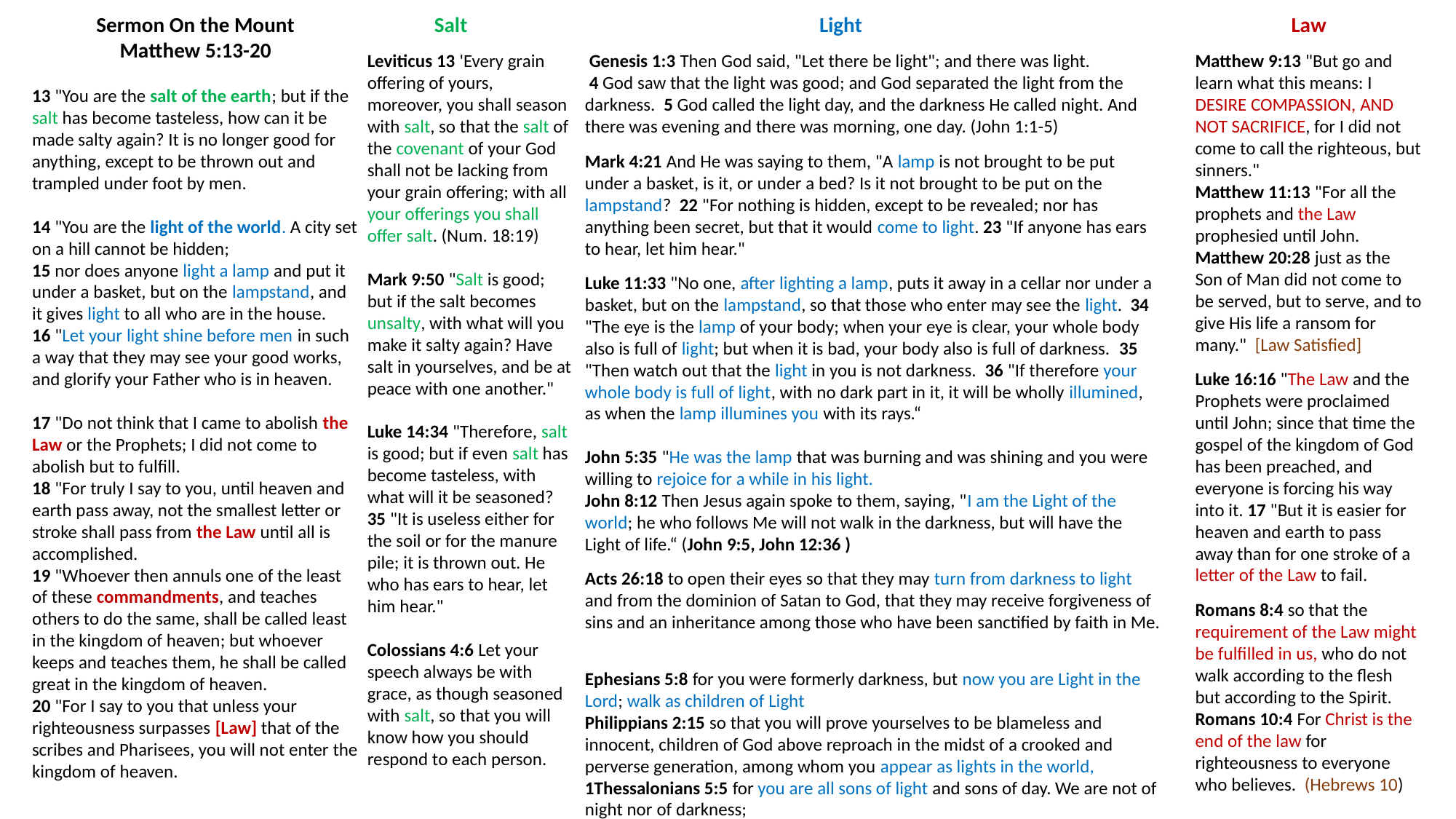

Sermon On the Mount
Matthew 5:13-20

13 "You are the salt of the earth; but if the salt has become tasteless, how can it be made salty again? It is no longer good for anything, except to be thrown out and trampled under foot by men.

14 "You are the light of the world. A city set on a hill cannot be hidden;
15 nor does anyone light a lamp and put it under a basket, but on the lampstand, and it gives light to all who are in the house.
16 "Let your light shine before men in such a way that they may see your good works, and glorify your Father who is in heaven.

17 "Do not think that I came to abolish the Law or the Prophets; I did not come to abolish but to fulfill.
18 "For truly I say to you, until heaven and earth pass away, not the smallest letter or stroke shall pass from the Law until all is accomplished.
19 "Whoever then annuls one of the least of these commandments, and teaches others to do the same, shall be called least in the kingdom of heaven; but whoever keeps and teaches them, he shall be called great in the kingdom of heaven.
20 "For I say to you that unless your righteousness surpasses [Law] that of the scribes and Pharisees, you will not enter the kingdom of heaven.
                Salt

Leviticus 13 'Every grain offering of yours, moreover, you shall season with salt, so that the salt of the covenant of your God shall not be lacking from your grain offering; with all your offerings you shall offer salt. (Num. 18:19)

Mark 9:50 "Salt is good; but if the salt becomes unsalty, with what will you make it salty again? Have salt in yourselves, and be at peace with one another."

Luke 14:34 "Therefore, salt is good; but if even salt has become tasteless, with what will it be seasoned?  35 "It is useless either for the soil or for the manure pile; it is thrown out. He who has ears to hear, let him hear."

Colossians 4:6 Let your speech always be with grace, as though seasoned with salt, so that you will know how you should respond to each person.

                                                        Light

 Genesis 1:3 Then God said, "Let there be light"; and there was light.
 4 God saw that the light was good; and God separated the light from the darkness.  5 God called the light day, and the darkness He called night. And there was evening and there was morning, one day. (John 1:1-5)

Mark 4:21 And He was saying to them, "A lamp is not brought to be put under a basket, is it, or under a bed? Is it not brought to be put on the lampstand?  22 "For nothing is hidden, except to be revealed; nor has anything been secret, but that it would come to light. 23 "If anyone has ears to hear, let him hear."

Luke 11:33 "No one, after lighting a lamp, puts it away in a cellar nor under a basket, but on the lampstand, so that those who enter may see the light.  34 "The eye is the lamp of your body; when your eye is clear, your whole body also is full of light; but when it is bad, your body also is full of darkness.  35 "Then watch out that the light in you is not darkness.  36 "If therefore your whole body is full of light, with no dark part in it, it will be wholly illumined, as when the lamp illumines you with its rays.“

John 5:35 "He was the lamp that was burning and was shining and you were willing to rejoice for a while in his light.
John 8:12 Then Jesus again spoke to them, saying, "I am the Light of the world; he who follows Me will not walk in the darkness, but will have the Light of life.“ (John 9:5, John 12:36 )

Acts 26:18 to open their eyes so that they may turn from darkness to light and from the dominion of Satan to God, that they may receive forgiveness of sins and an inheritance among those who have been sanctified by faith in Me.

Ephesians 5:8 for you were formerly darkness, but now you are Light in the Lord; walk as children of Light
Philippians 2:15 so that you will prove yourselves to be blameless and innocent, children of God above reproach in the midst of a crooked and perverse generation, among whom you appear as lights in the world,
1Thessalonians 5:5 for you are all sons of light and sons of day. We are not of night nor of darkness;

                       Law

Matthew 9:13 "But go and learn what this means: I DESIRE COMPASSION, AND NOT SACRIFICE, for I did not come to call the righteous, but sinners."
Matthew 11:13 "For all the prophets and the Law prophesied until John.
Matthew 20:28 just as the Son of Man did not come to be served, but to serve, and to give His life a ransom for many."  [Law Satisfied]

Luke 16:16 "The Law and the Prophets were proclaimed until John; since that time the gospel of the kingdom of God has been preached, and everyone is forcing his way into it. 17 "But it is easier for heaven and earth to pass away than for one stroke of a letter of the Law to fail.

Romans 8:4 so that the requirement of the Law might be fulfilled in us, who do not walk according to the flesh but according to the Spirit.
Romans 10:4 For Christ is the end of the law for righteousness to everyone who believes.  (Hebrews 10)